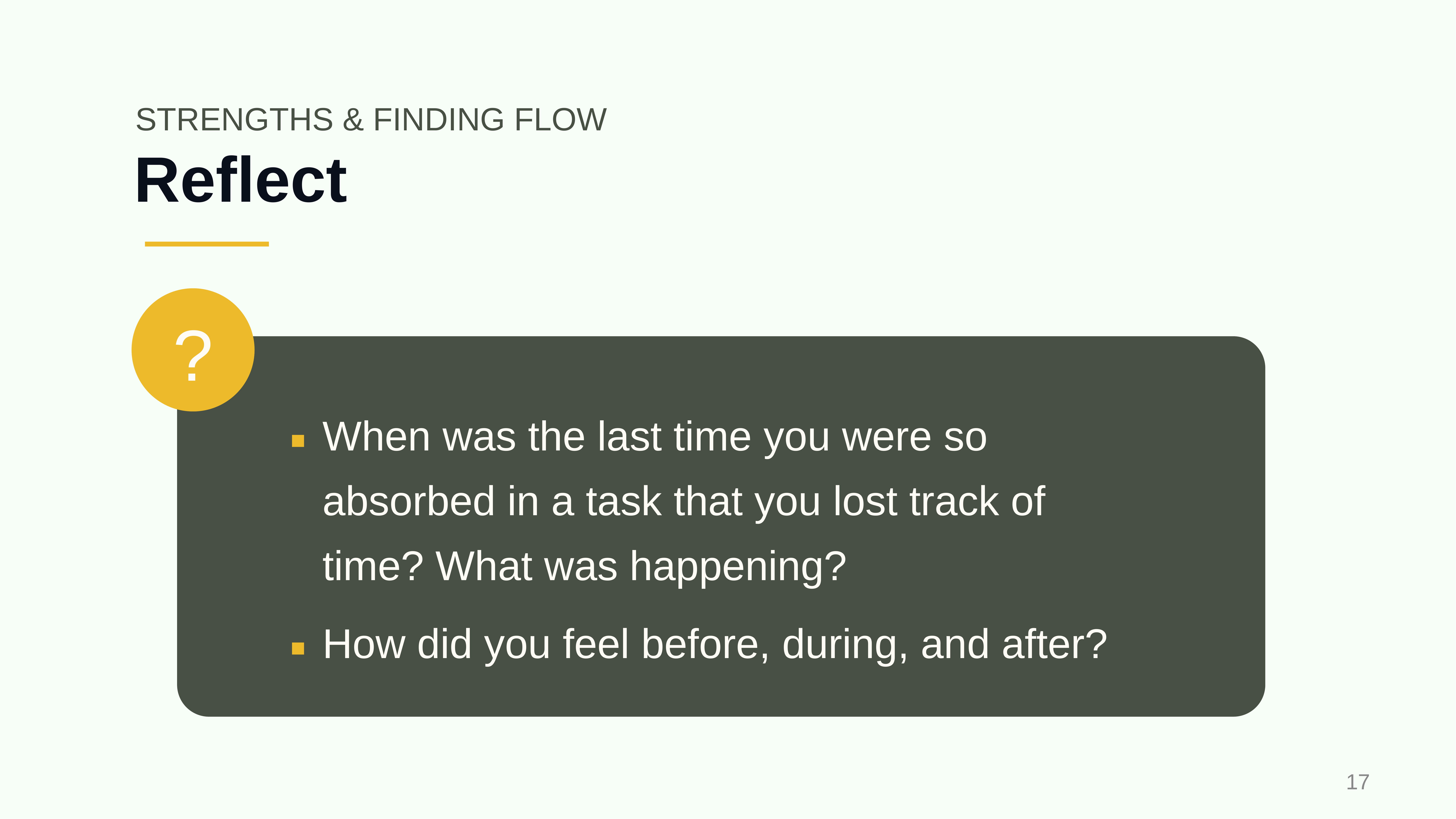

STRENGTHS & FINDING FLOW
# Reflect

?

When was the last time you were so absorbed in a task that you lost track of time? What was happening?
How did you feel before, during, and after?
17